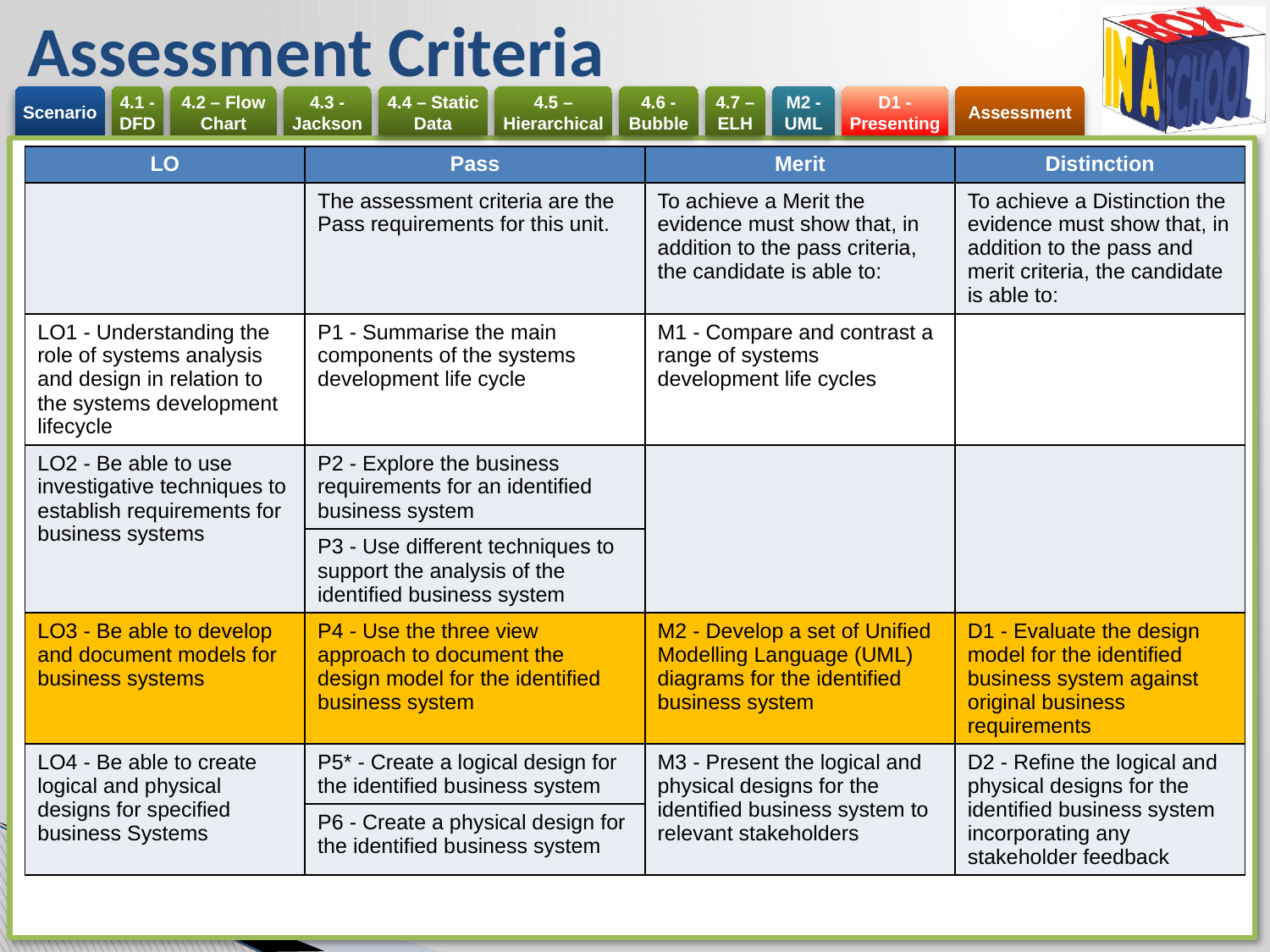

# Assessment Criteria
| LO | Pass | Merit | Distinction |
| --- | --- | --- | --- |
|  | The assessment criteria are the Pass requirements for this unit. | To achieve a Merit the evidence must show that, in addition to the pass criteria, the candidate is able to: | To achieve a Distinction the evidence must show that, in addition to the pass and merit criteria, the candidate is able to: |
| LO1 - Understanding the role of systems analysis and design in relation to the systems development lifecycle | P1 - Summarise the main components of the systems development life cycle | M1 - Compare and contrast a range of systems development life cycles |  |
| LO2 - Be able to use investigative techniques to establish requirements for business systems | P2 - Explore the business requirements for an identified business system |  |  |
|  | P3 - Use different techniques to support the analysis of the identified business system |  |  |
| LO3 - Be able to develop and document models for business systems | P4 - Use the three view approach to document the design model for the identified business system | M2 - Develop a set of Unified Modelling Language (UML) diagrams for the identified business system | D1 - Evaluate the design model for the identified business system against original business requirements |
| LO4 - Be able to create logical and physical designs for specified business Systems | P5\* - Create a logical design for the identified business system | M3 - Present the logical and physical designs for the identified business system to relevant stakeholders | D2 - Refine the logical and physical designs for the identified business system incorporating any stakeholder feedback |
|  | P6 - Create a physical design for the identified business system |  |  |